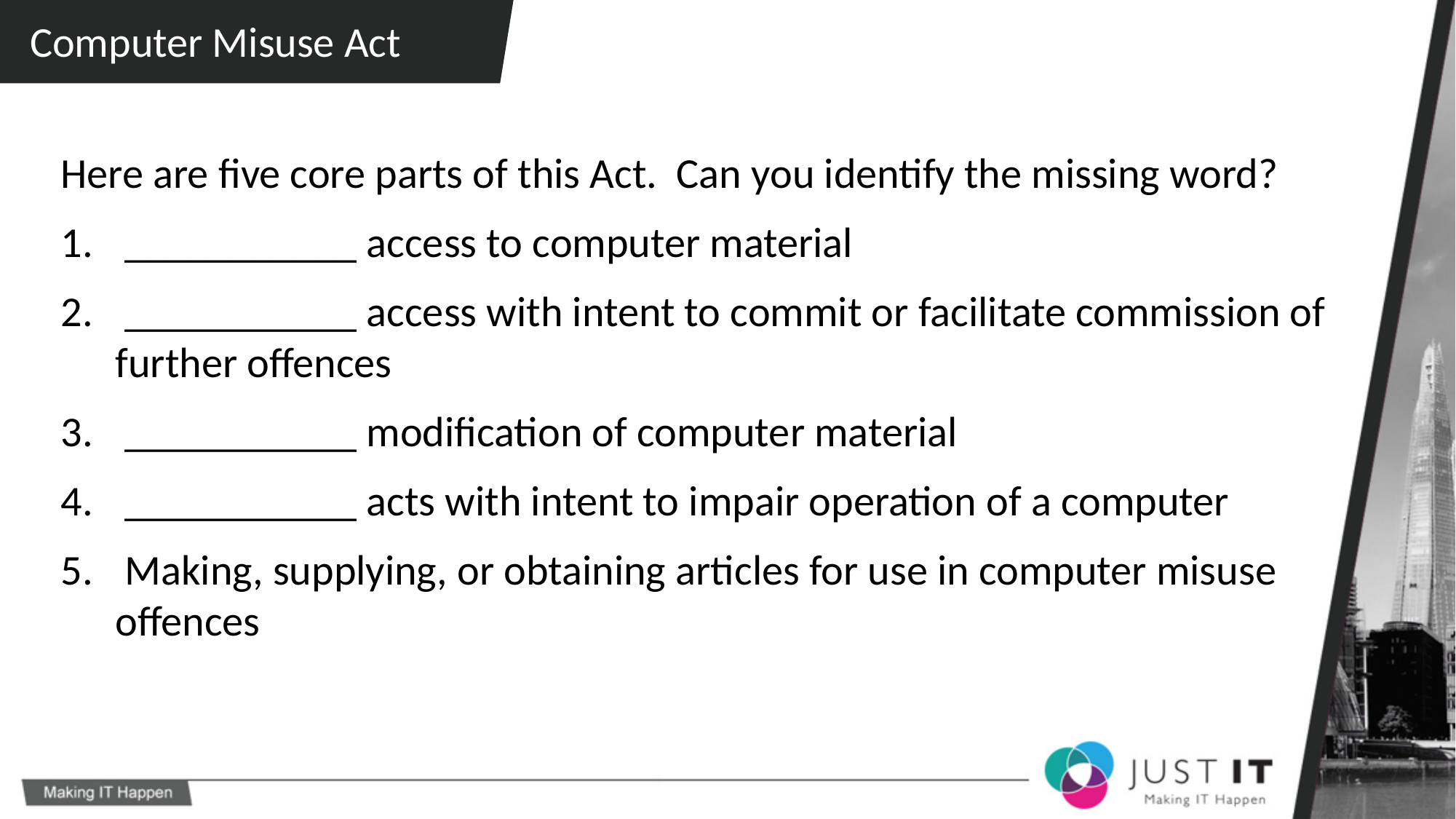

Computer Misuse Act
Here are five core parts of this Act.  Can you identify the missing word?
 ___________ access to computer material
 ___________ access with intent to commit or facilitate commission of further offences
 ___________ modification of computer material
 ___________ acts with intent to impair operation of a computer
 Making, supplying, or obtaining articles for use in computer misuse offences